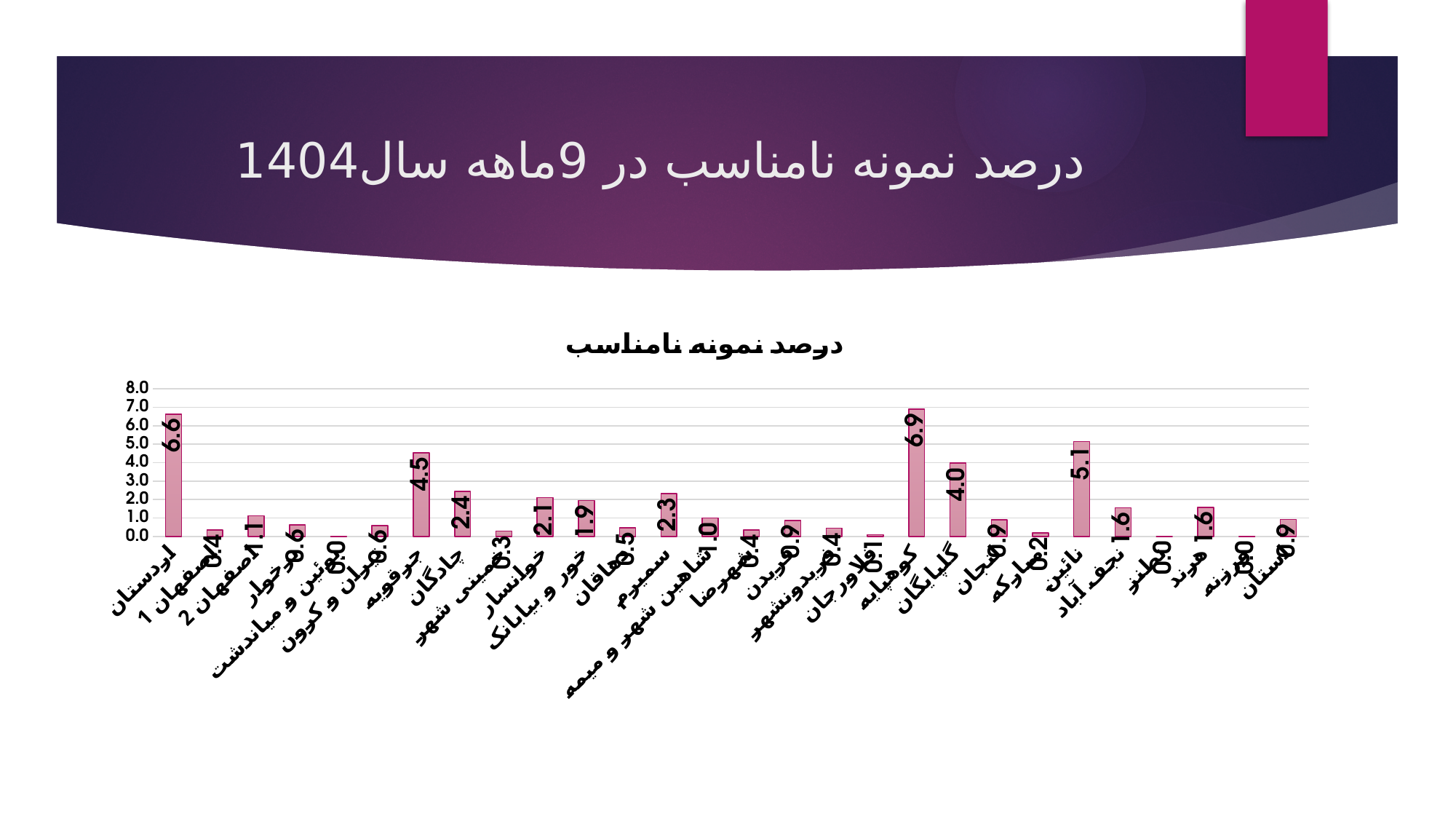

# درصد نمونه نامناسب در 9ماهه سال1404

### Chart:

| Category | درصد نمونه نامناسب |
|---|---|
| اردستان | 6.614785992217899 |
| اصفهان 1 | 0.3526264591439689 |
| اصفهان 2 | 1.1115321460149046 |
| برخوار | 0.6278026905829596 |
| بوئین و میاندشت | 0.0 |
| تیران و کرون | 0.5802707930367506 |
| جرقویه | 4.529616724738676 |
| چادگان | 2.4390243902439024 |
| خمینی شهر | 0.2896451846488052 |
| خوانسار | 2.097902097902098 |
| خور و بیابانک | 1.948051948051948 |
| دهاقان | 0.46511627906976744 |
| سمیرم | 2.3255813953488373 |
| شاهین شهر و میمه | 0.9940357852882704 |
| شهرضا | 0.354924578527063 |
| فریدن | 0.8670520231213872 |
| فریدونشهر | 0.4405286343612335 |
| فلاورجان | 0.10224948875255625 |
| کوهپایه | 6.896551724137931 |
| گلپایگان | 3.9711191335740073 |
| لنجان | 0.9086050240513094 |
| مبارکه | 0.199203187250996 |
| نائین | 5.136986301369863 |
| نجف آباد | 1.5619189289698772 |
| نطنز | 0.0 |
| هرند | 1.5789473684210527 |
| ورزنه | 0.0 |
| استان | 0.9262732650411196 |